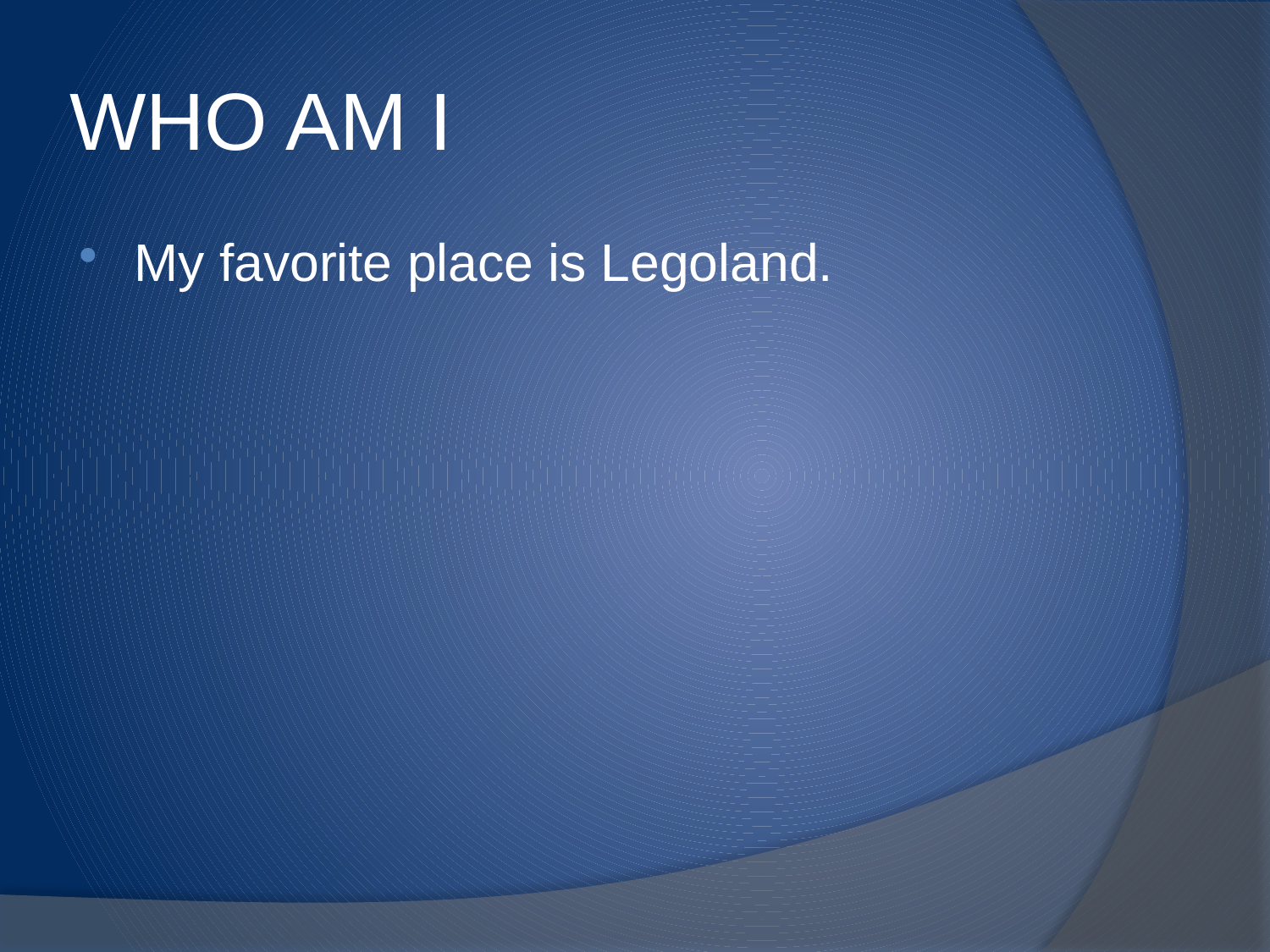

# WHO AM I
My favorite place is Legoland.